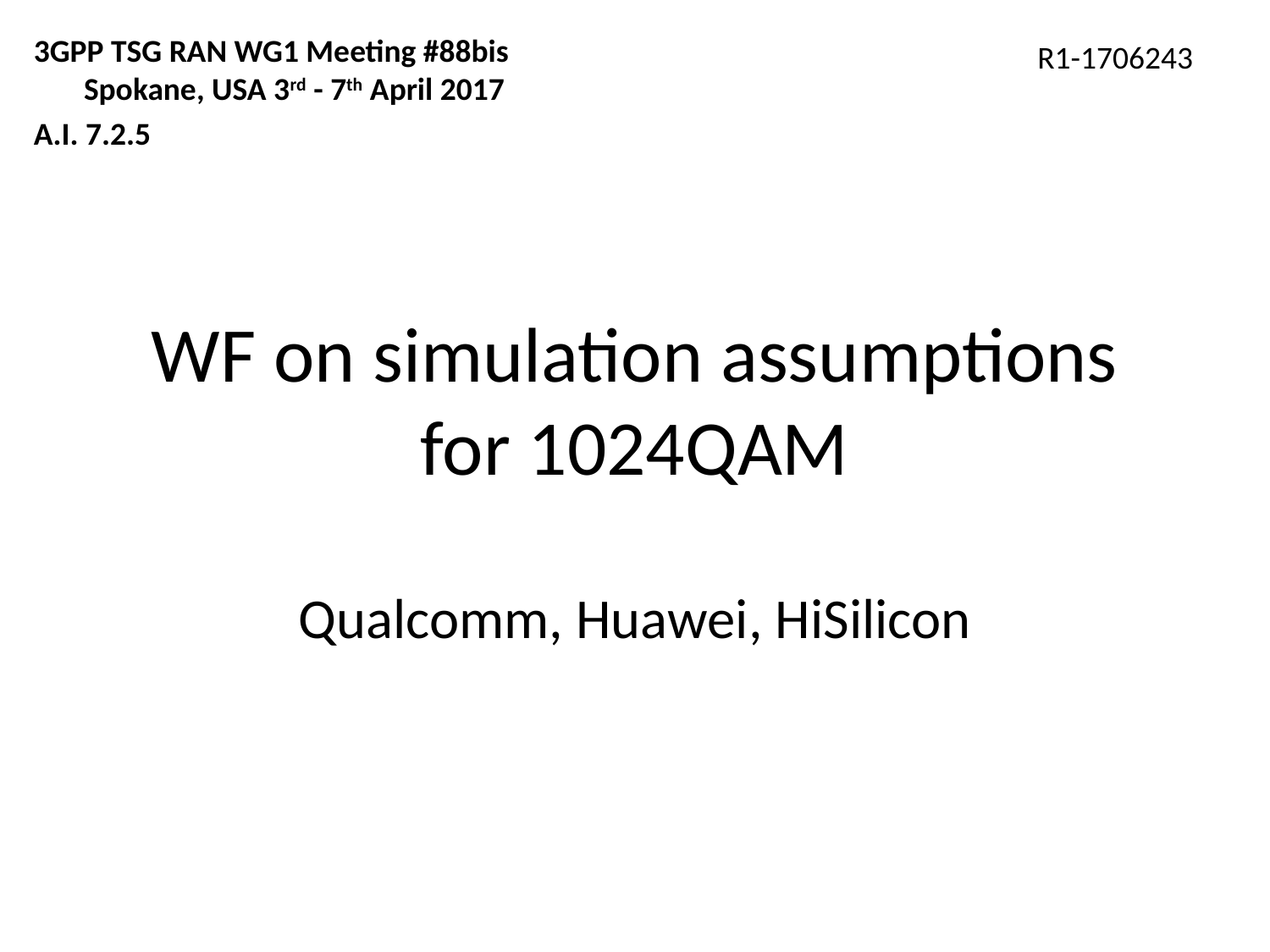

3GPP TSG RAN WG1 Meeting #88bis                                     Spokane, USA 3rd - 7th April 2017
A.I. 7.2.5

R1-1706243
# WF on simulation assumptions for 1024QAM
Qualcomm, Huawei, HiSilicon